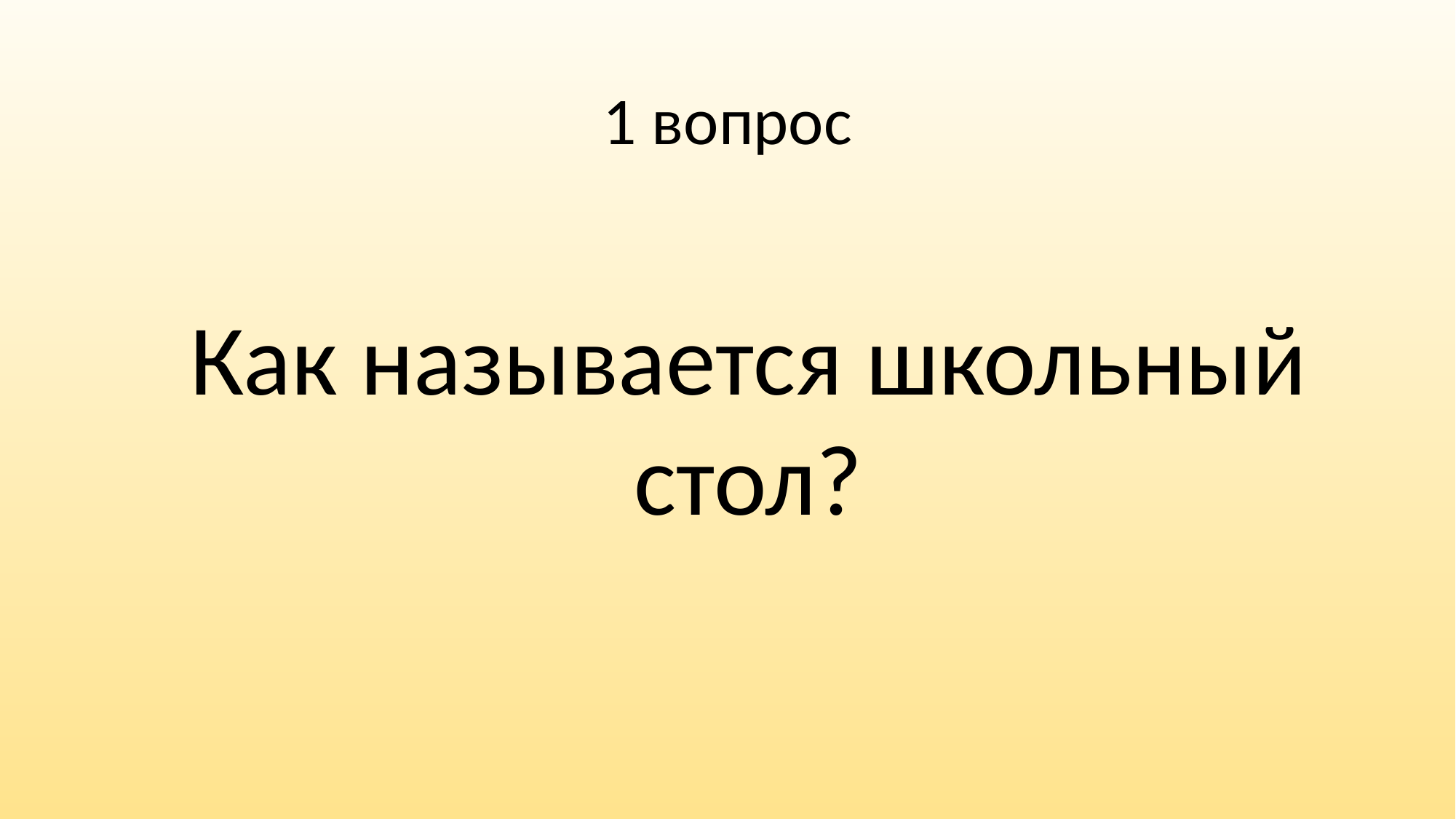

# 1 вопрос

Как называется школьный стол?